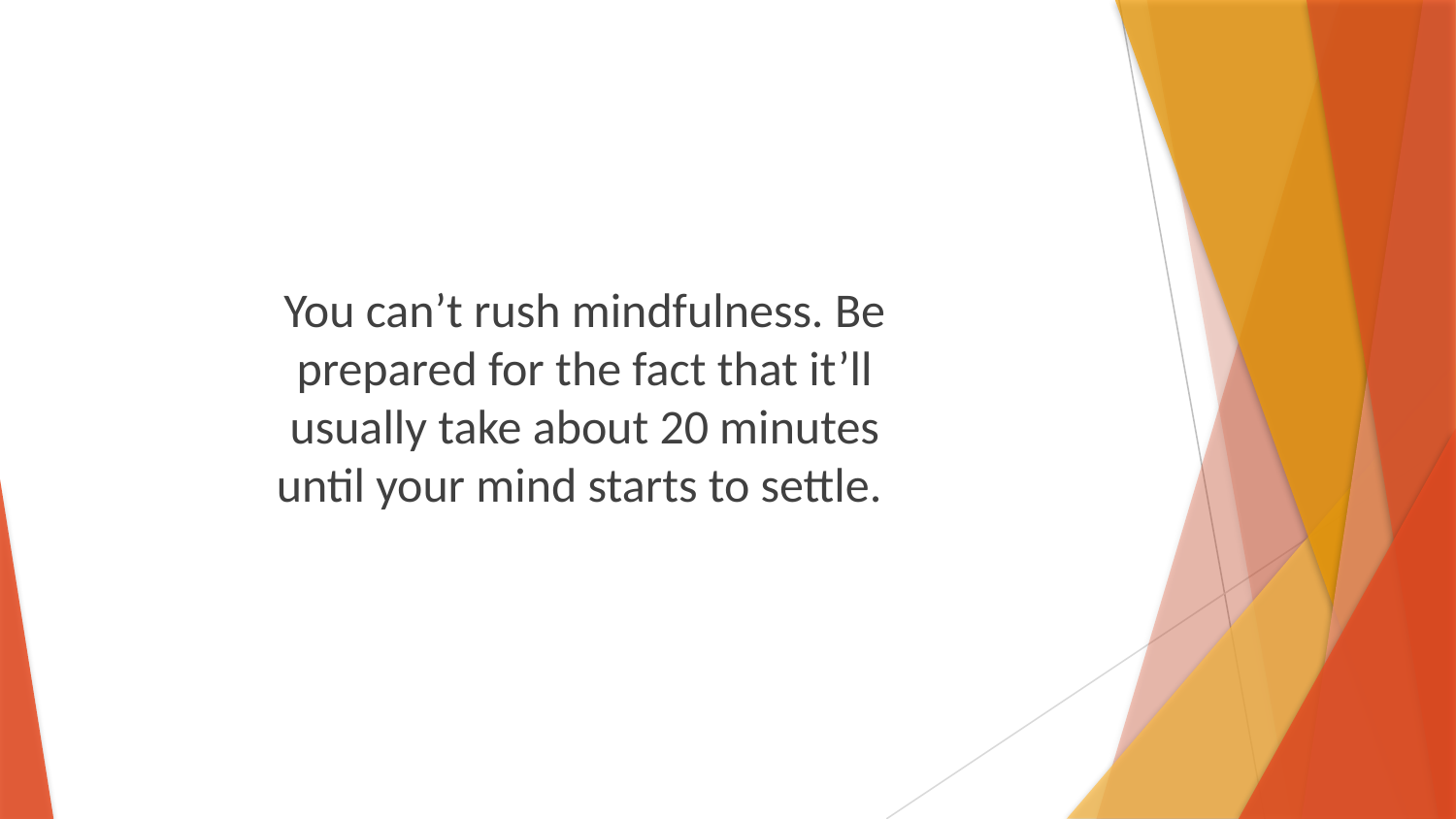

You can’t rush mindfulness. Be prepared for the fact that it’ll usually take about 20 minutes until your mind starts to settle.